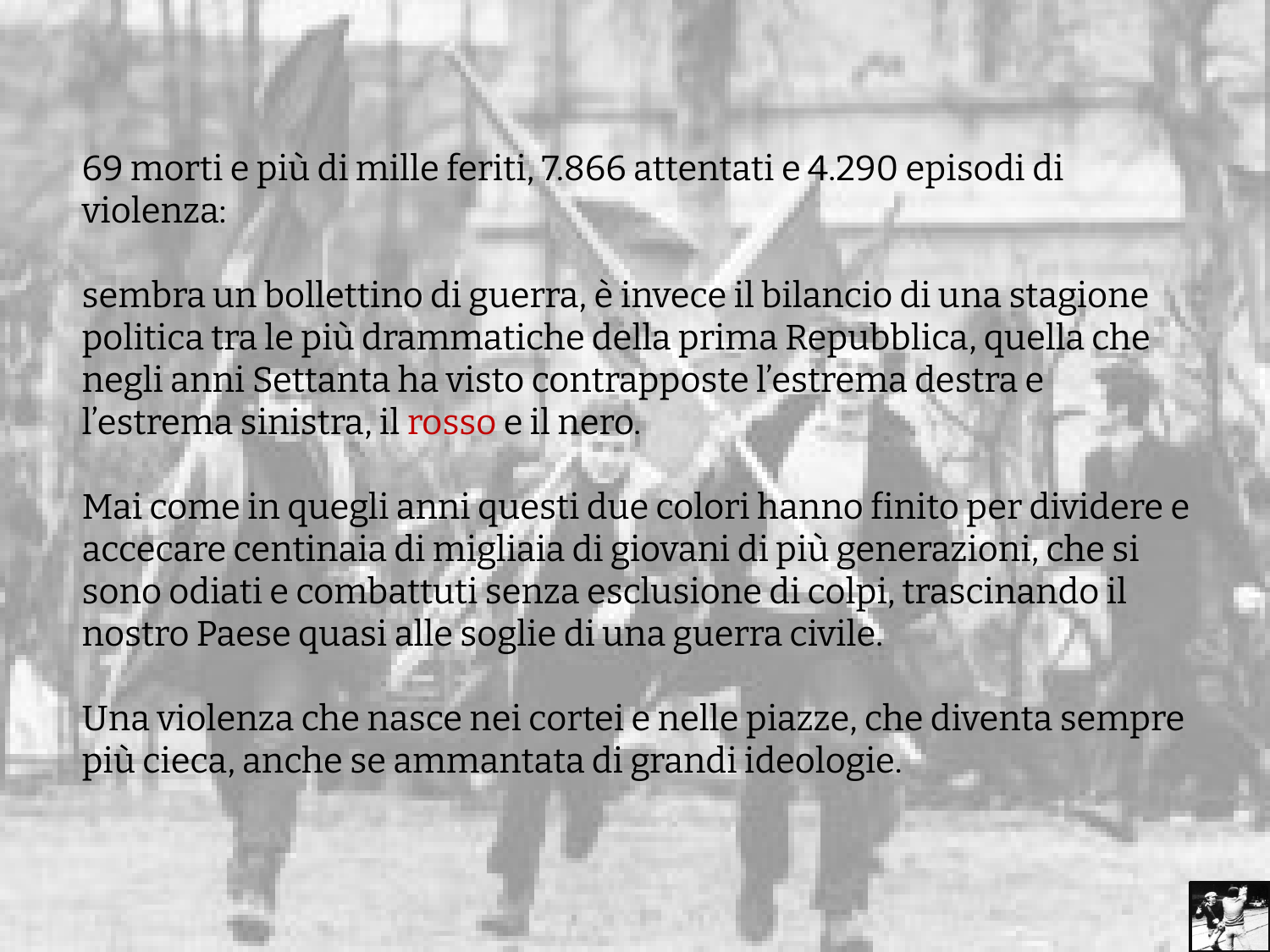

69 morti e più di mille feriti, 7.866 attentati e 4.290 episodi di violenza:

sembra un bollettino di guerra, è invece il bilancio di una stagione politica tra le più drammatiche della prima Repubblica, quella che negli anni Settanta ha visto contrapposte l’estrema destra e l’estrema sinistra, il rosso e il nero.

Mai come in quegli anni questi due colori hanno finito per dividere e accecare centinaia di migliaia di giovani di più generazioni, che si sono odiati e combattuti senza esclusione di colpi, trascinando il nostro Paese quasi alle soglie di una guerra civile.

Una violenza che nasce nei cortei e nelle piazze, che diventa sempre più cieca, anche se ammantata di grandi ideologie.